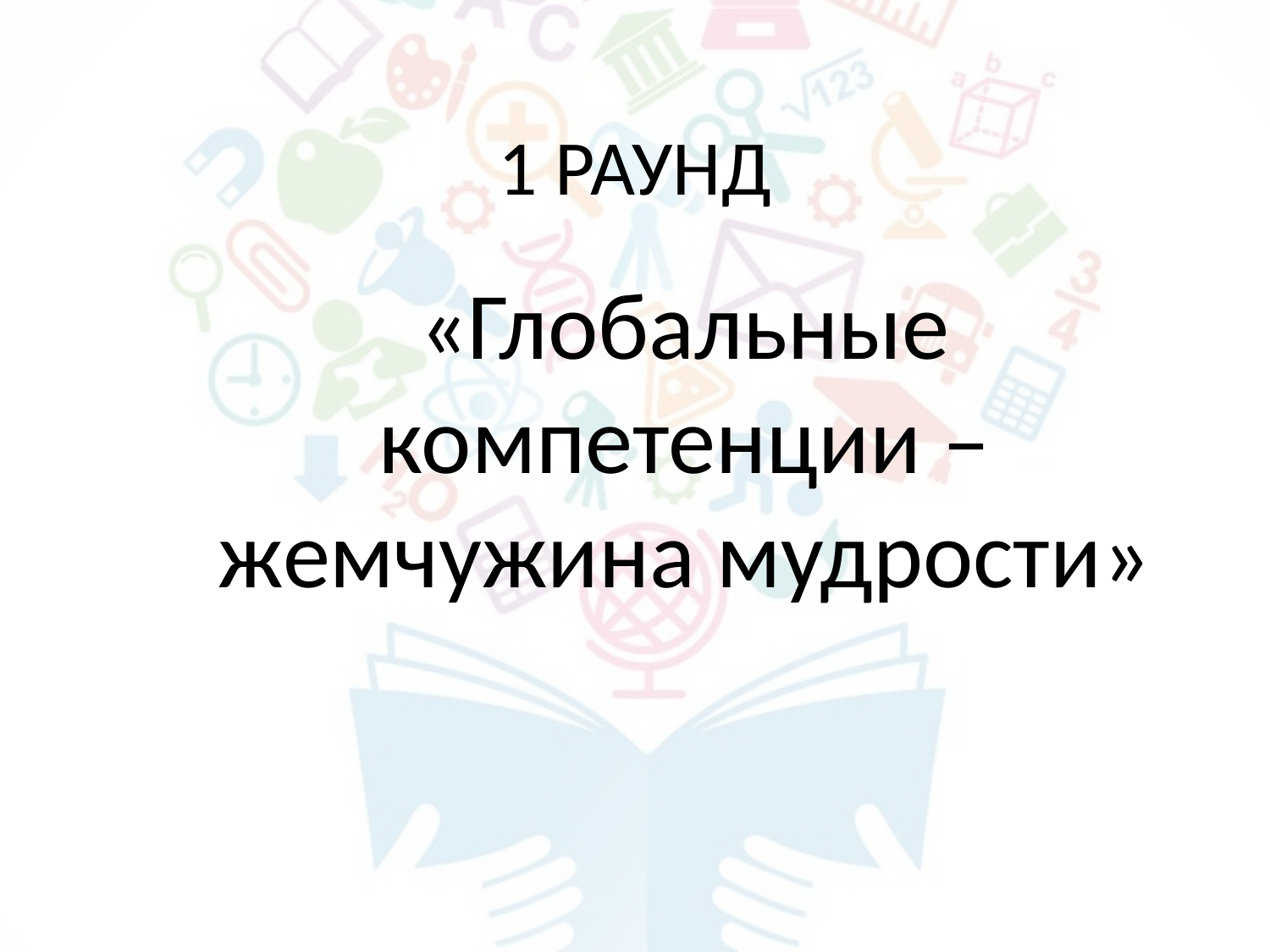

# 1 РАУНД
«Глобальные компетенции – жемчужина мудрости»